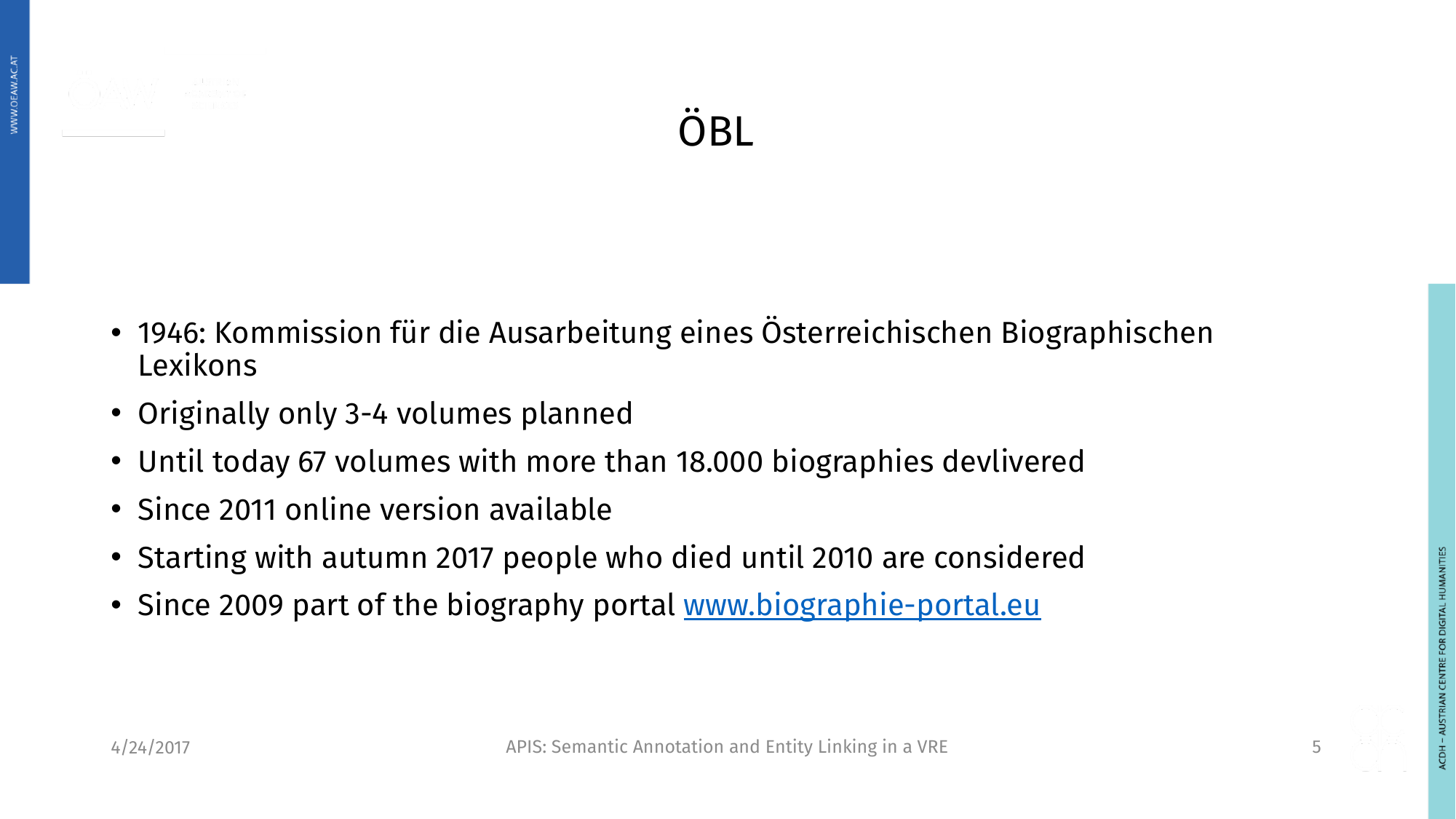

# ÖBL

1946: Kommission für die Ausarbeitung eines Österreichischen Biographischen Lexikons
Originally only 3-4 volumes planned
Until today 67 volumes with more than 18.000 biographies devlivered
Since 2011 online version available
Starting with autumn 2017 people who died until 2010 are considered
Since 2009 part of the biography portal www.biographie-portal.eu

4/24/2017
APIS: Semantic Annotation and Entity Linking in a VRE
5